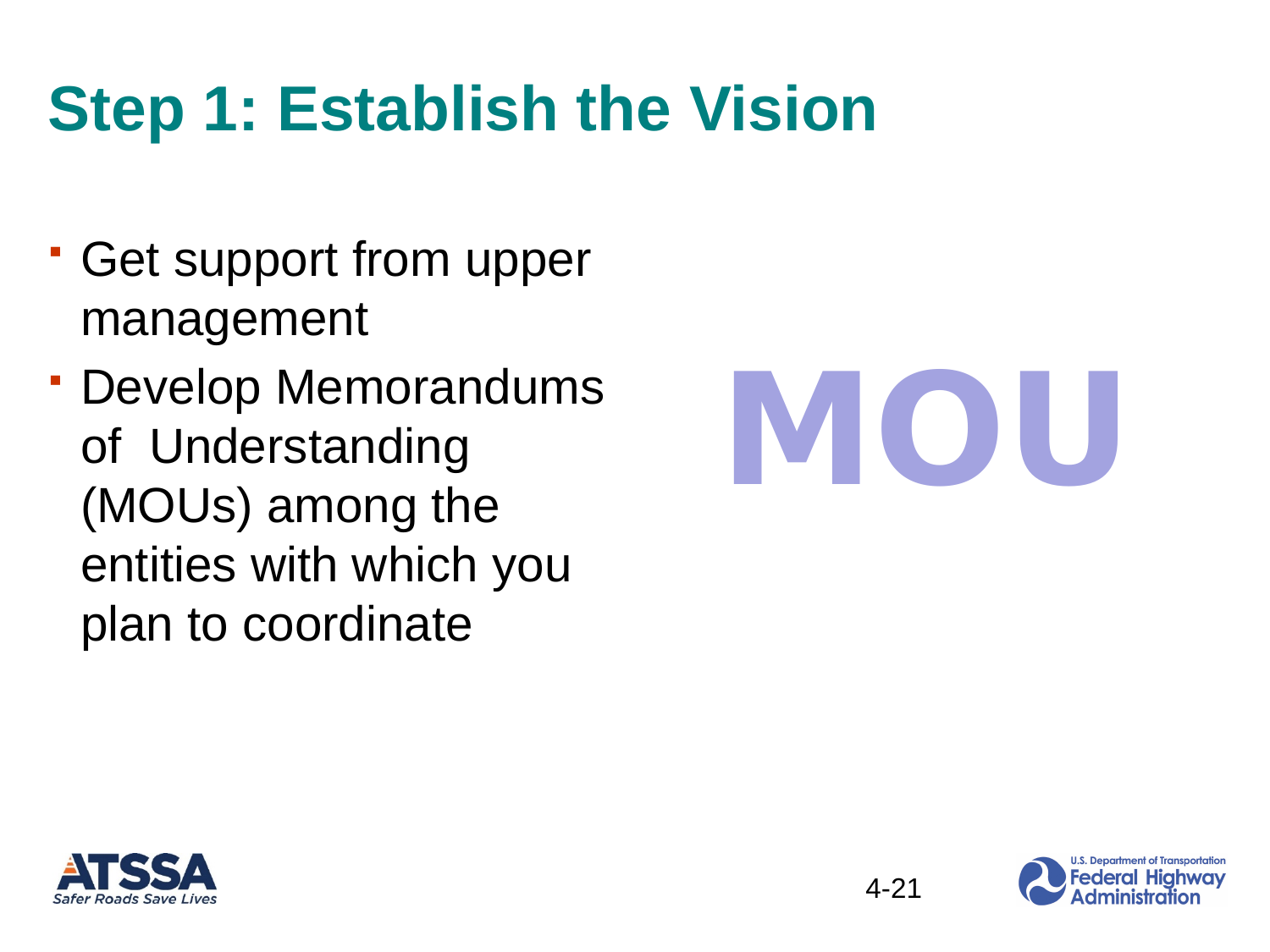

# Step 1: Establish the Vision
Get support from upper management
Develop Memorandums of  Understanding (MOUs) among the
entities with which you plan to coordinate

MOU